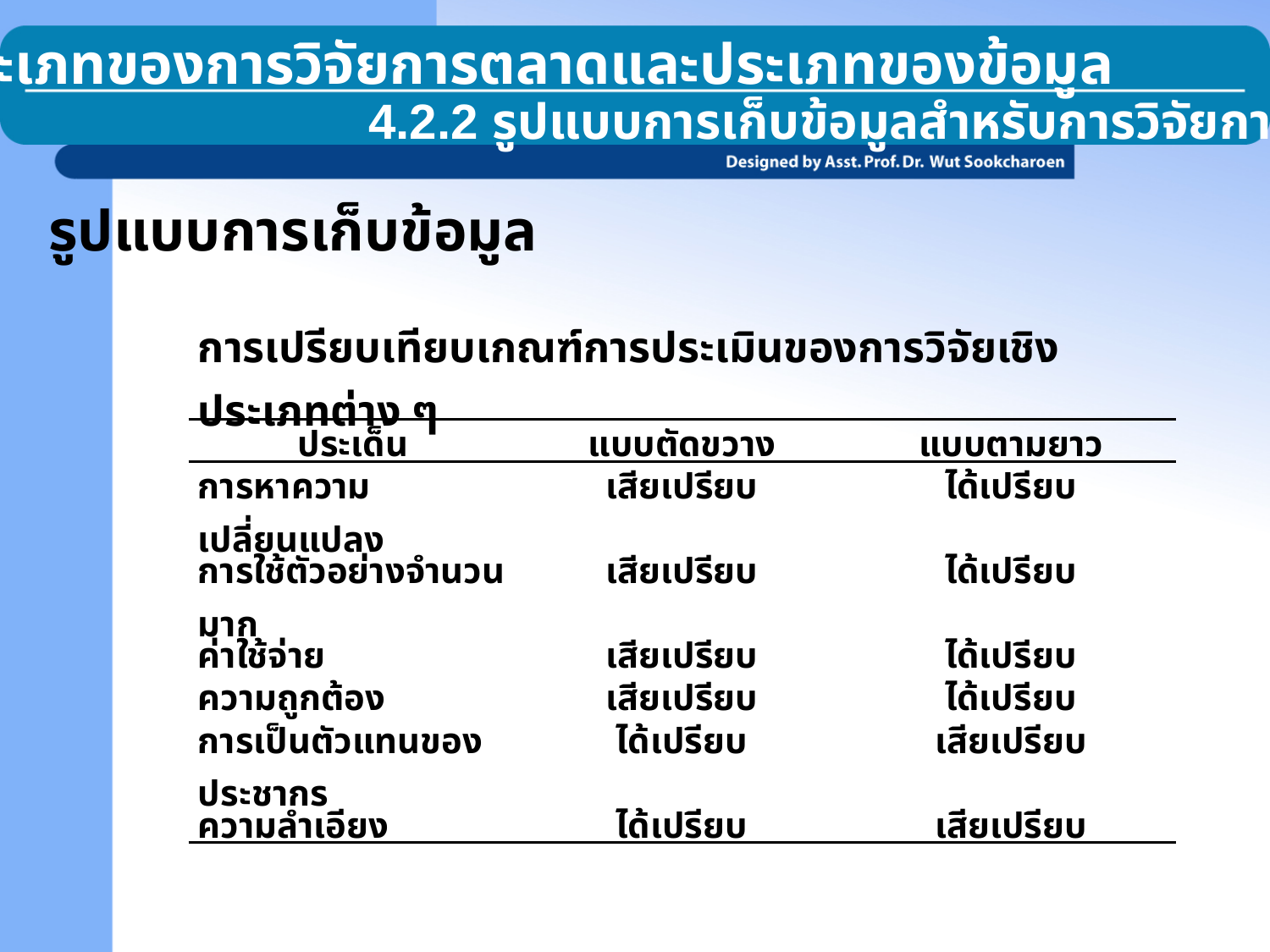

4.2 ประเภทของการวิจัยการตลาดและประเภทของข้อมูล

4.2.2 รูปแบบการเก็บข้อมูลสำหรับการวิจัยการตลาด
รูปแบบการเก็บข้อมูล
| การเปรียบเทียบเกณฑ์การประเมินของการวิจัยเชิงประเภทต่าง ๆ |  |  |
| --- | --- | --- |
| ประเด็น | แบบตัดขวาง | แบบตามยาว |
| การหาความเปลี่ยนแปลง | เสียเปรียบ | ได้เปรียบ |
| การใช้ตัวอย่างจำนวนมาก | เสียเปรียบ | ได้เปรียบ |
| ค่าใช้จ่าย | เสียเปรียบ | ได้เปรียบ |
| ความถูกต้อง | เสียเปรียบ | ได้เปรียบ |
| การเป็นตัวแทนของประชากร | ได้เปรียบ | เสียเปรียบ |
| ความลำเอียง | ได้เปรียบ | เสียเปรียบ |